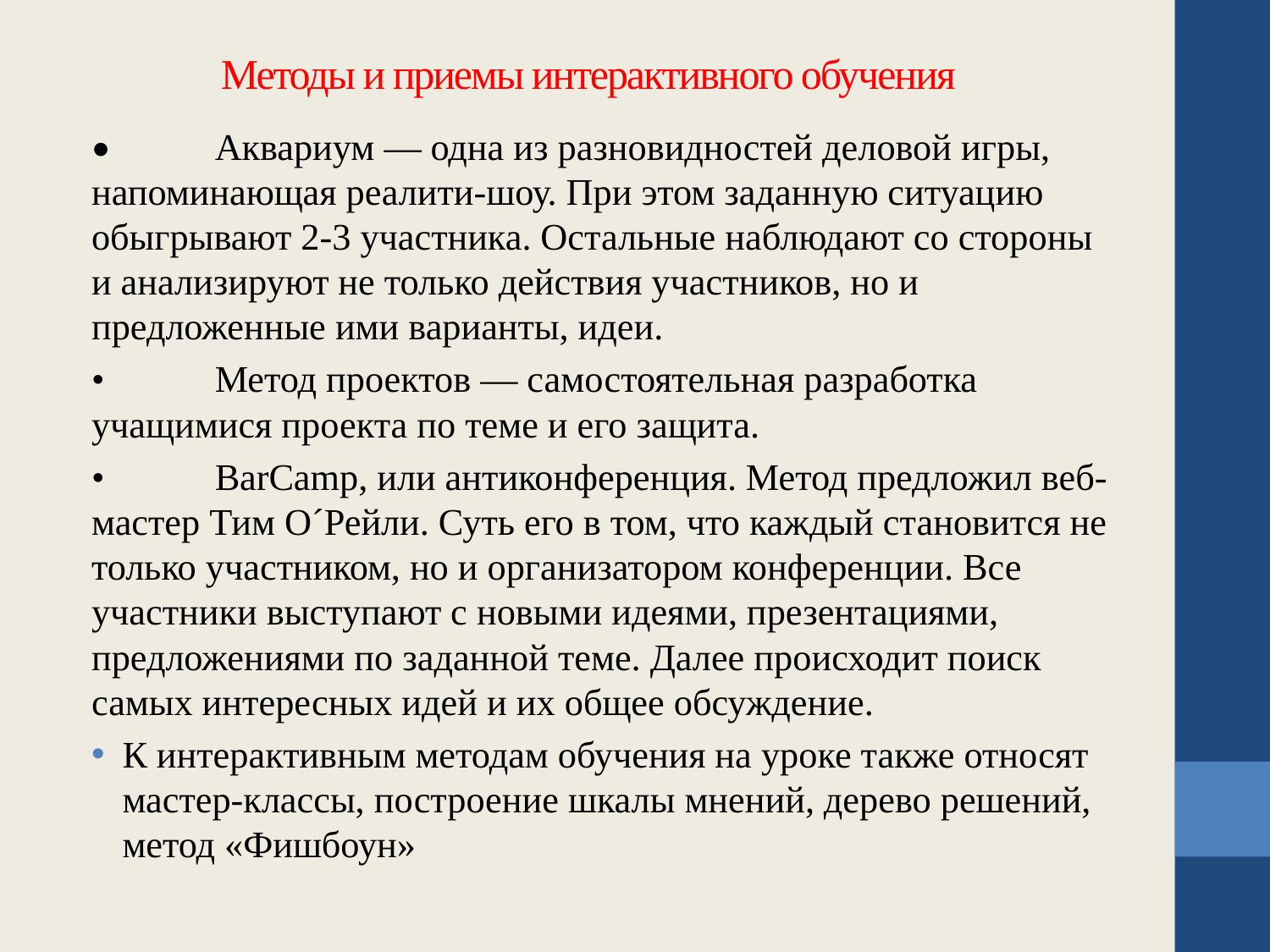

# Методы и приемы интерактивного обучения
•	Аквариум — одна из разновидностей деловой игры, напоминающая реалити-шоу. При этом заданную ситуацию обыгрывают 2-3 участника. Остальные наблюдают со стороны и анализируют не только действия участников, но и предложенные ими варианты, идеи.
•	Метод проектов — самостоятельная разработка учащимися проекта по теме и его защита.
•	BarCamp, или антиконференция. Метод предложил веб-мастер Тим О´Рейли. Суть его в том, что каждый становится не только участником, но и организатором конференции. Все участники выступают с новыми идеями, презентациями, предложениями по заданной теме. Далее происходит поиск самых интересных идей и их общее обсуждение.
К интерактивным методам обучения на уроке также относят мастер-классы, построение шкалы мнений, дерево решений, метод «Фишбоун»